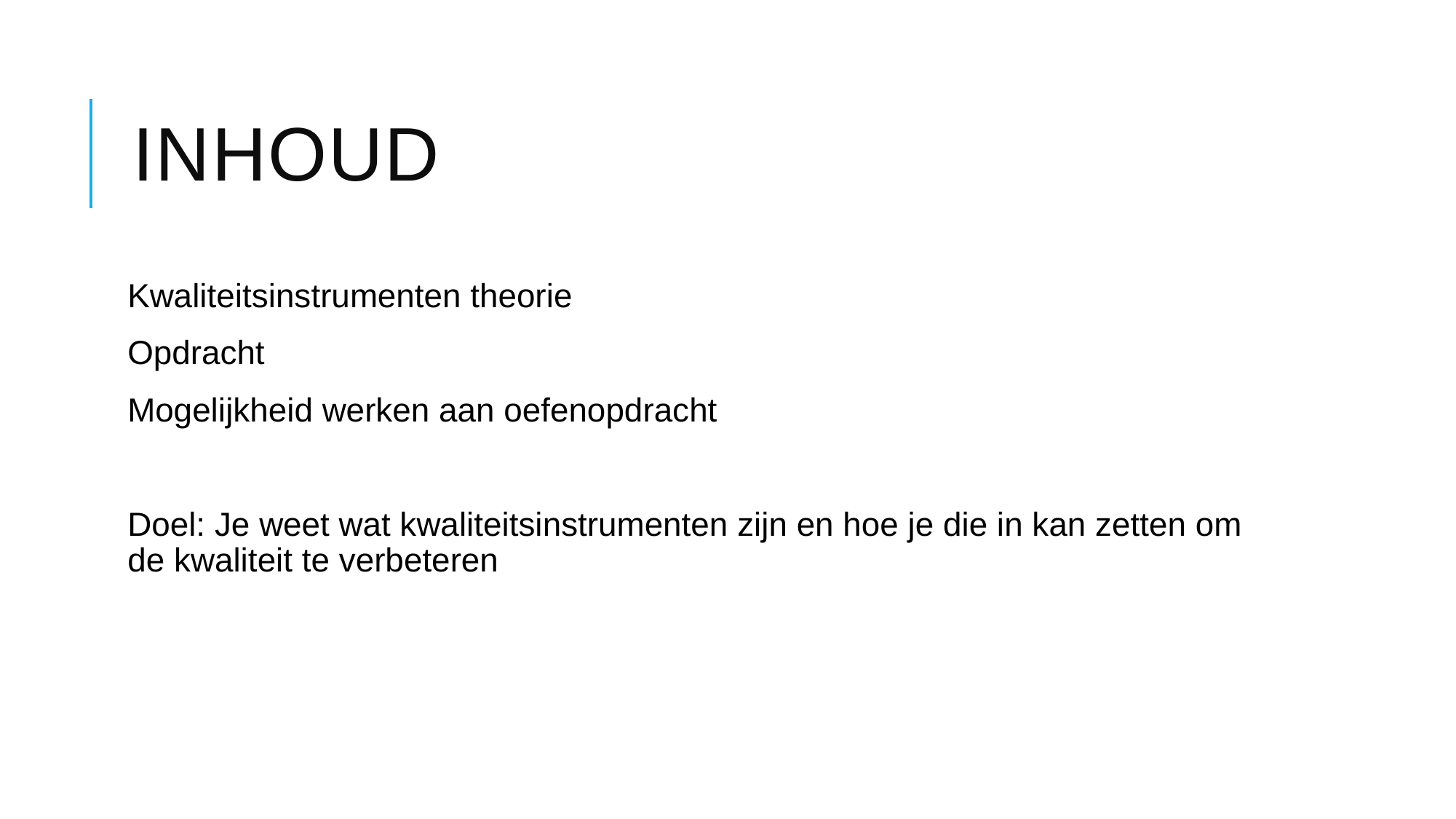

# Inhoud
Kwaliteitsinstrumenten theorie
Opdracht
Mogelijkheid werken aan oefenopdracht

Doel: Je weet wat kwaliteitsinstrumenten zijn en hoe je die in kan zetten om de kwaliteit te verbeteren